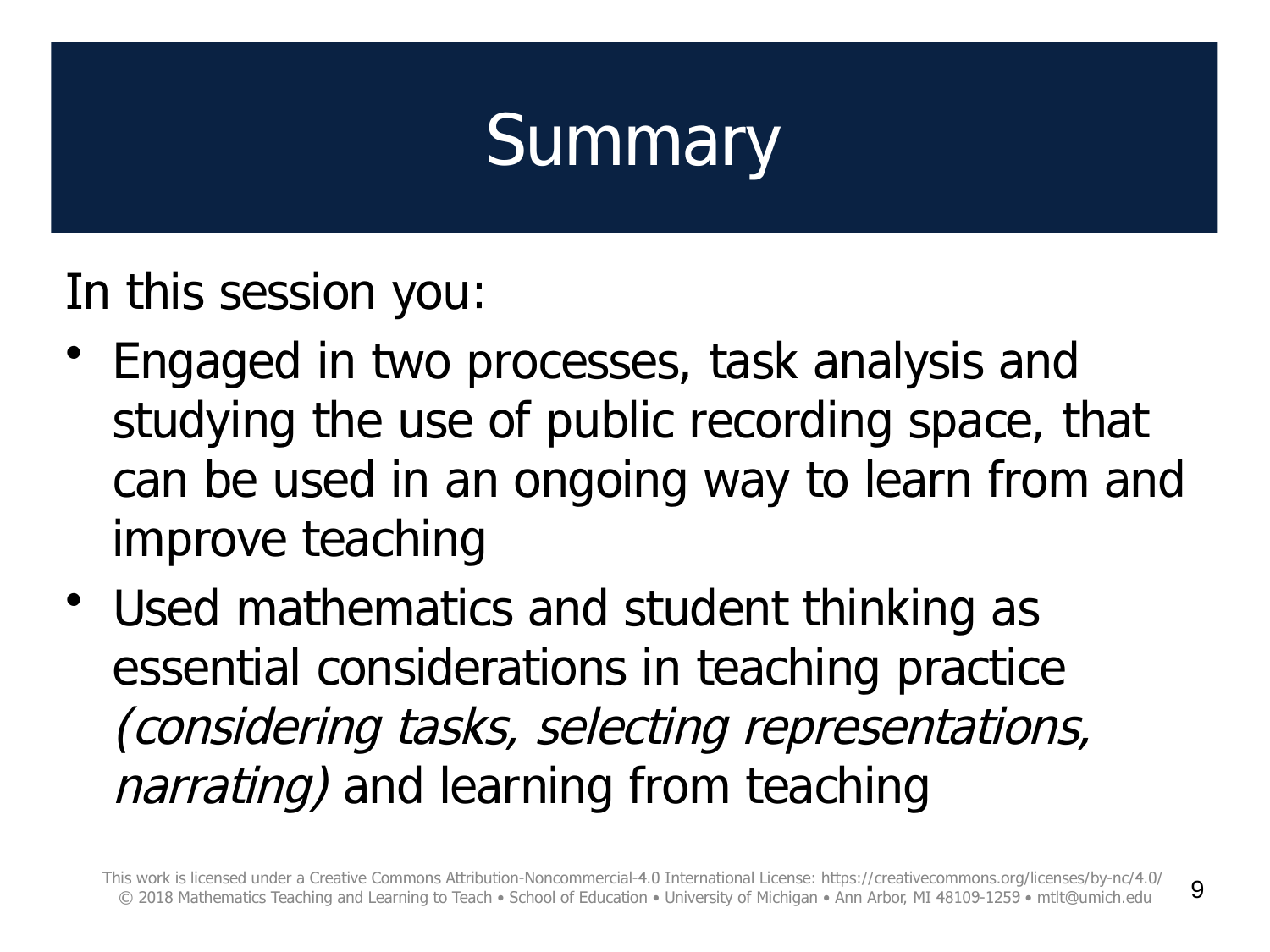

# Summary
In this session you:
Engaged in two processes, task analysis and studying the use of public recording space, that can be used in an ongoing way to learn from and improve teaching
Used mathematics and student thinking as essential considerations in teaching practice (considering tasks, selecting representations, narrating) and learning from teaching
This work is licensed under a Creative Commons Attribution-Noncommercial-4.0 International License: https://creativecommons.org/licenses/by-nc/4.0/
© 2018 Mathematics Teaching and Learning to Teach • School of Education • University of Michigan • Ann Arbor, MI 48109-1259 • mtlt@umich.edu
9